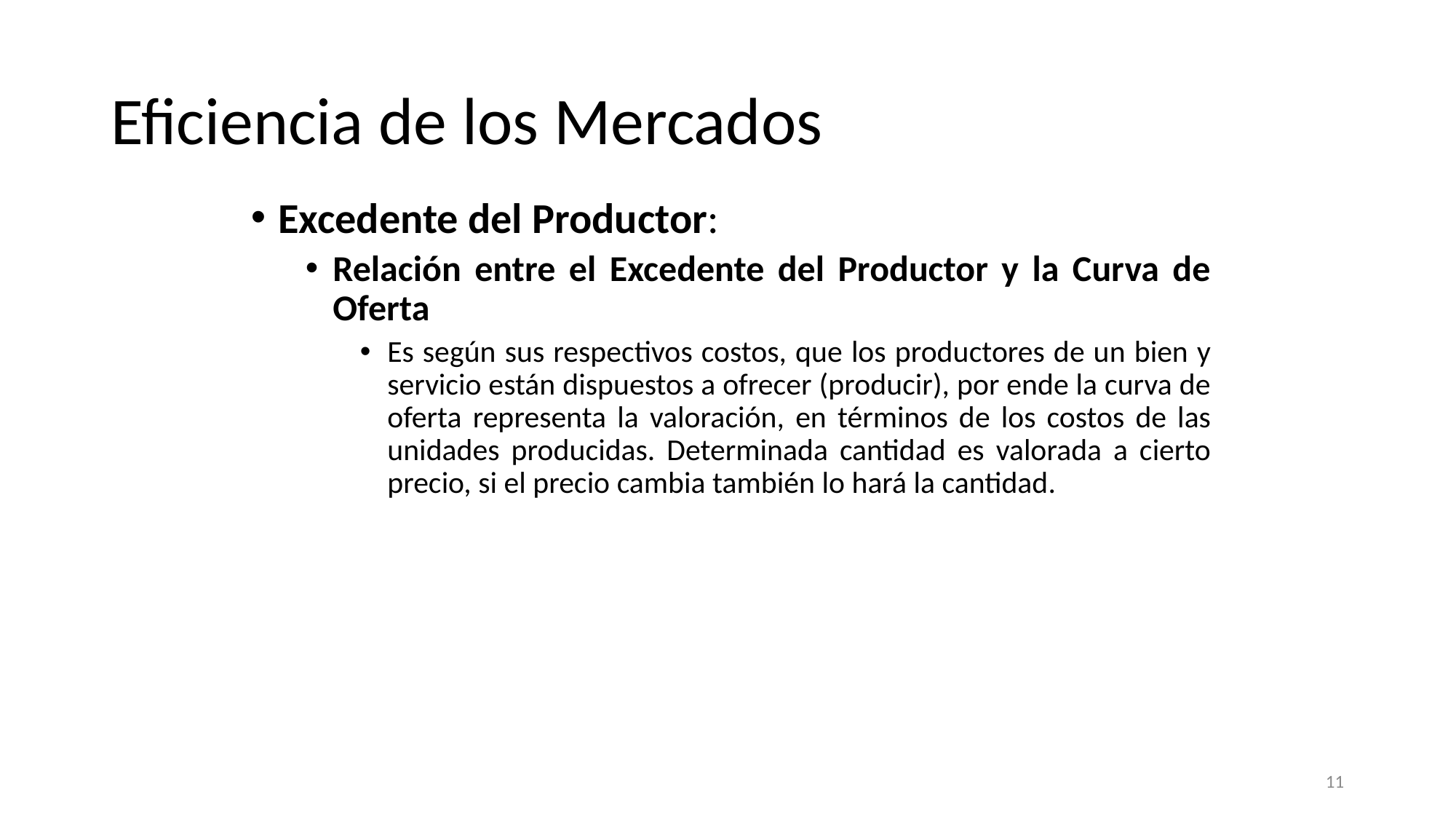

# Eficiencia de los Mercados
Excedente del Productor:
Relación entre el Excedente del Productor y la Curva de Oferta
Es según sus respectivos costos, que los productores de un bien y servicio están dispuestos a ofrecer (producir), por ende la curva de oferta representa la valoración, en términos de los costos de las unidades producidas. Determinada cantidad es valorada a cierto precio, si el precio cambia también lo hará la cantidad.
11